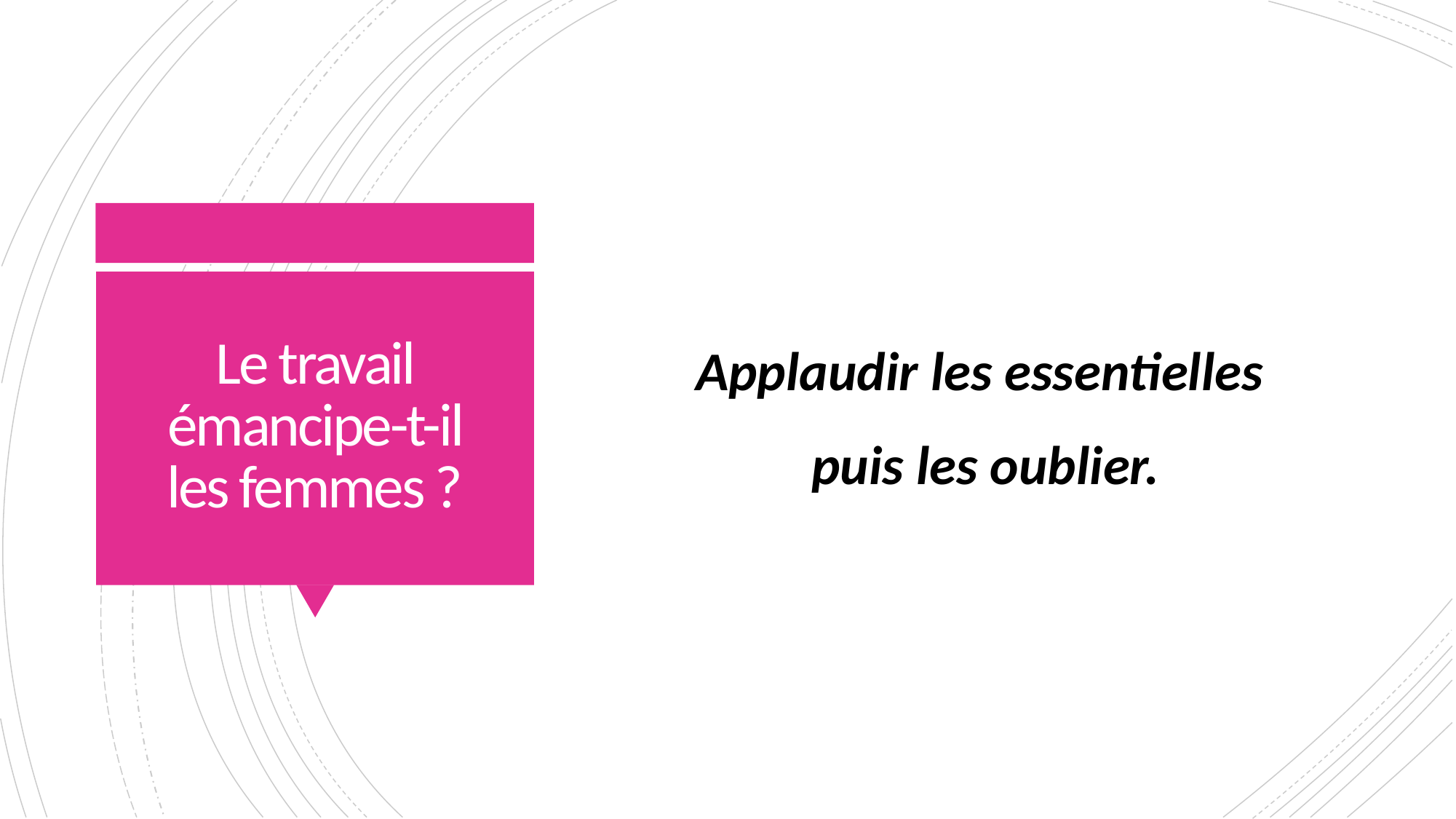

Applaudir les essentielles
puis les oublier.
# Le travail émancipe-t-il les femmes ?